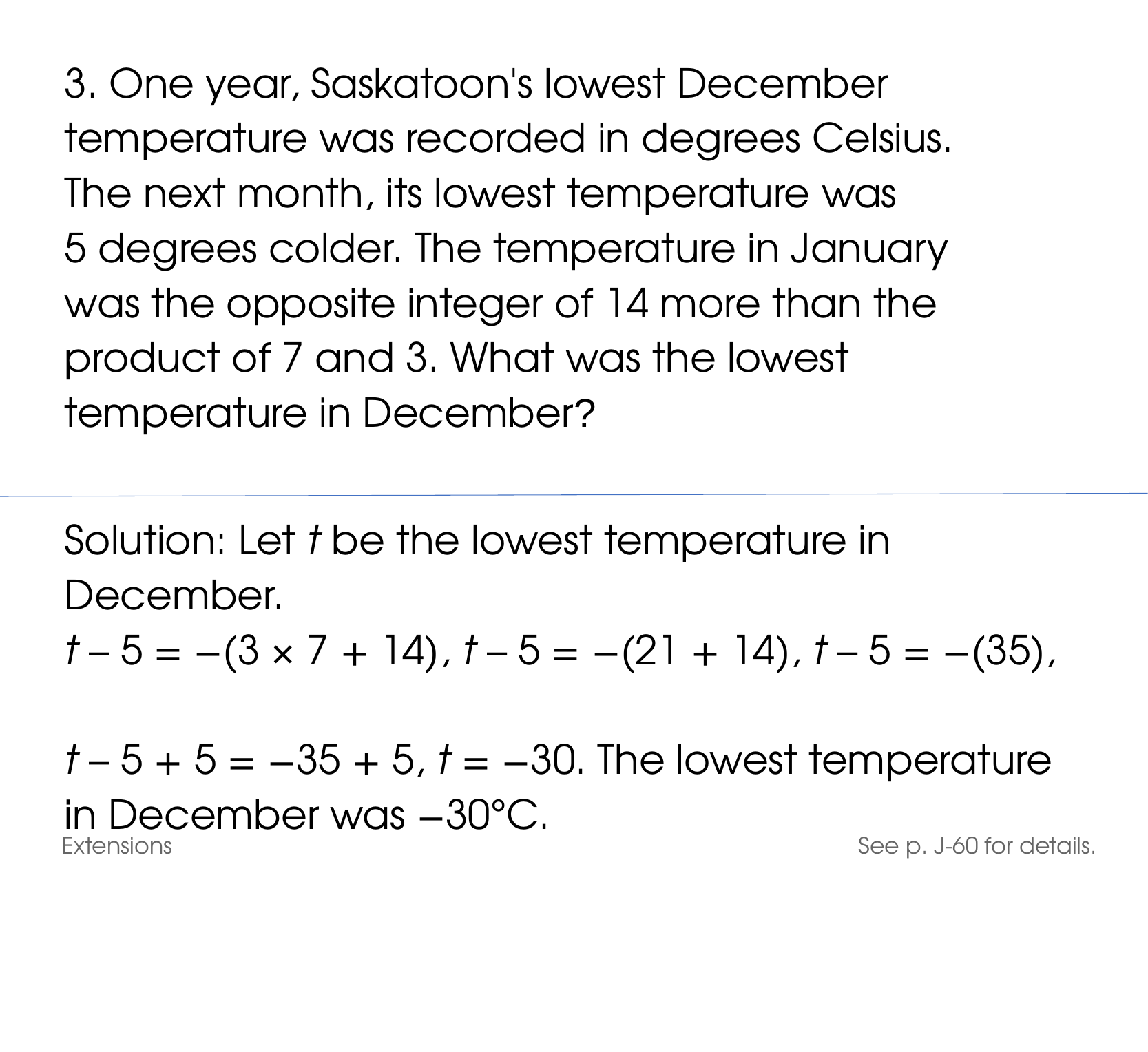

3. One year, Saskatoon's lowest December temperature was recorded in degrees Celsius.
The next month, its lowest temperature was
5 degrees colder. The temperature in January
was the opposite integer of 14 more than the product of 7 and 3. What was the lowest temperature in December?

Solution: Let t be the lowest temperature in December.
t – 5 = −(3 × 7 + 14), t – 5 = −(21 + 14), t – 5 = −(35),
t – 5 + 5 = −35 + 5, t = −30. The lowest temperature in December was −30°C.
Extensions
See p. J-60 for details.